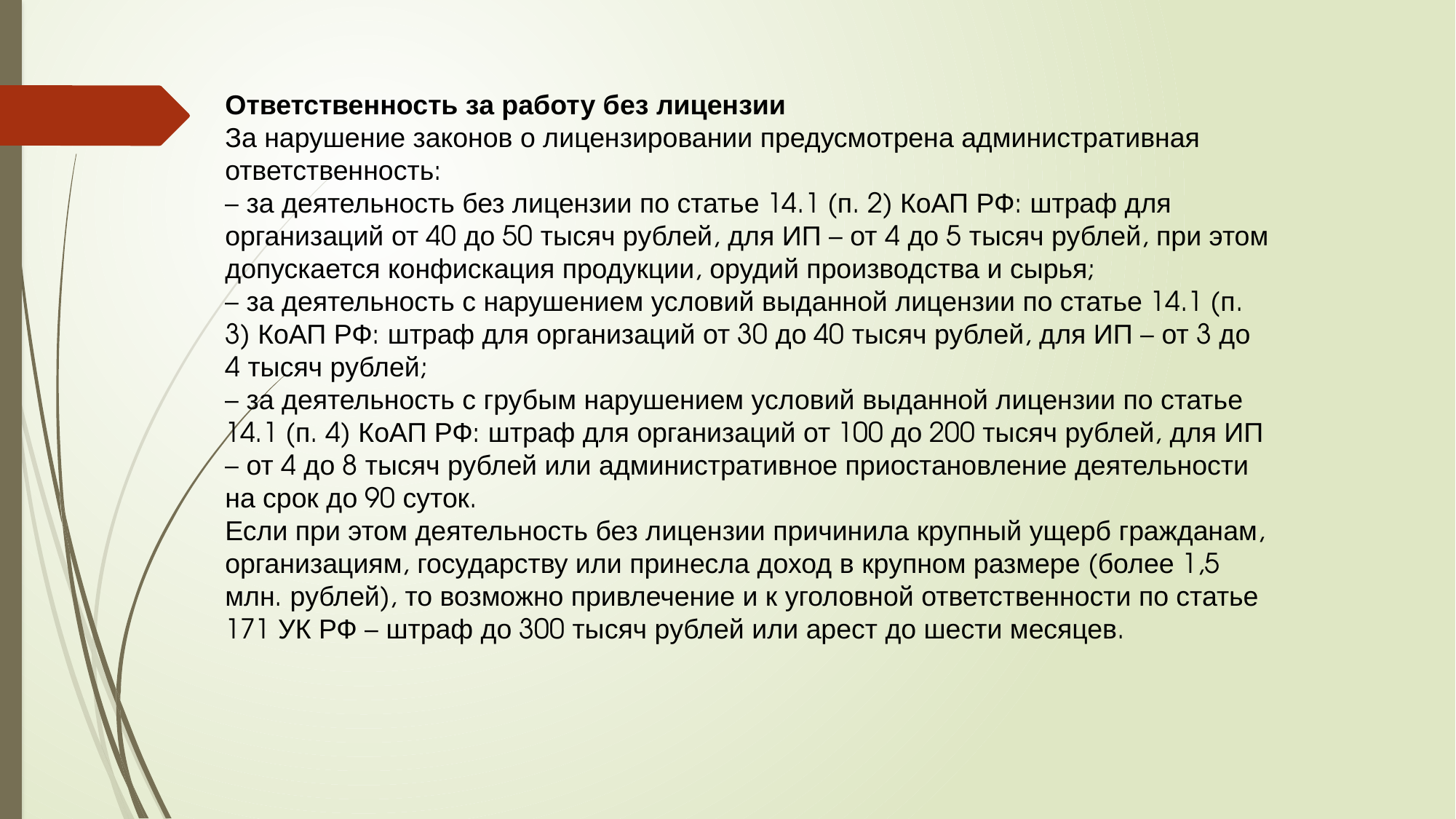

Ответственность за работу без лицензии
За нарушение законов о лицензировании предусмотрена административная ответственность:
– за деятельность без лицензии по статье 14.1 (п. 2) КоАП РФ: штраф для организаций от 40 до 50 тысяч рублей, для ИП – от 4 до 5 тысяч рублей, при этом допускается конфискация продукции, орудий производства и сырья;
– за деятельность с нарушением условий выданной лицензии по статье 14.1 (п. 3) КоАП РФ: штраф для организаций от 30 до 40 тысяч рублей, для ИП – от 3 до 4 тысяч рублей;
– за деятельность с грубым нарушением условий выданной лицензии по статье 14.1 (п. 4) КоАП РФ: штраф для организаций от 100 до 200 тысяч рублей, для ИП – от 4 до 8 тысяч рублей или административное приостановление деятельности на срок до 90 суток.
Если при этом деятельность без лицензии причинила крупный ущерб гражданам, организациям, государству или принесла доход в крупном размере (более 1,5 млн. рублей), то возможно привлечение и к уголовной ответственности по статье 171 УК РФ – штраф до 300 тысяч рублей или арест до шести месяцев.